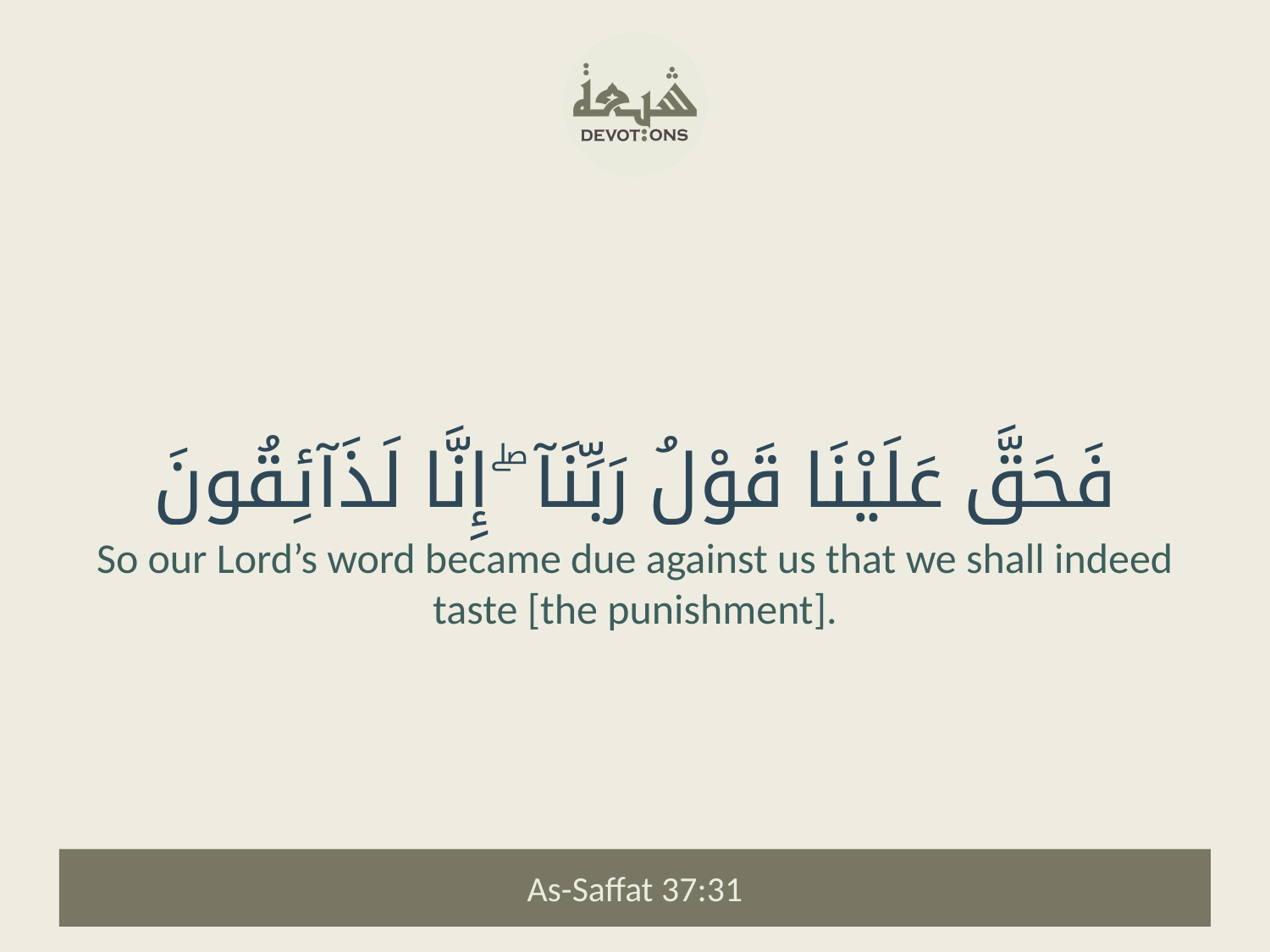

فَحَقَّ عَلَيْنَا قَوْلُ رَبِّنَآ ۖ إِنَّا لَذَآئِقُونَ
So our Lord’s word became due against us that we shall indeed taste [the punishment].
As-Saffat 37:31